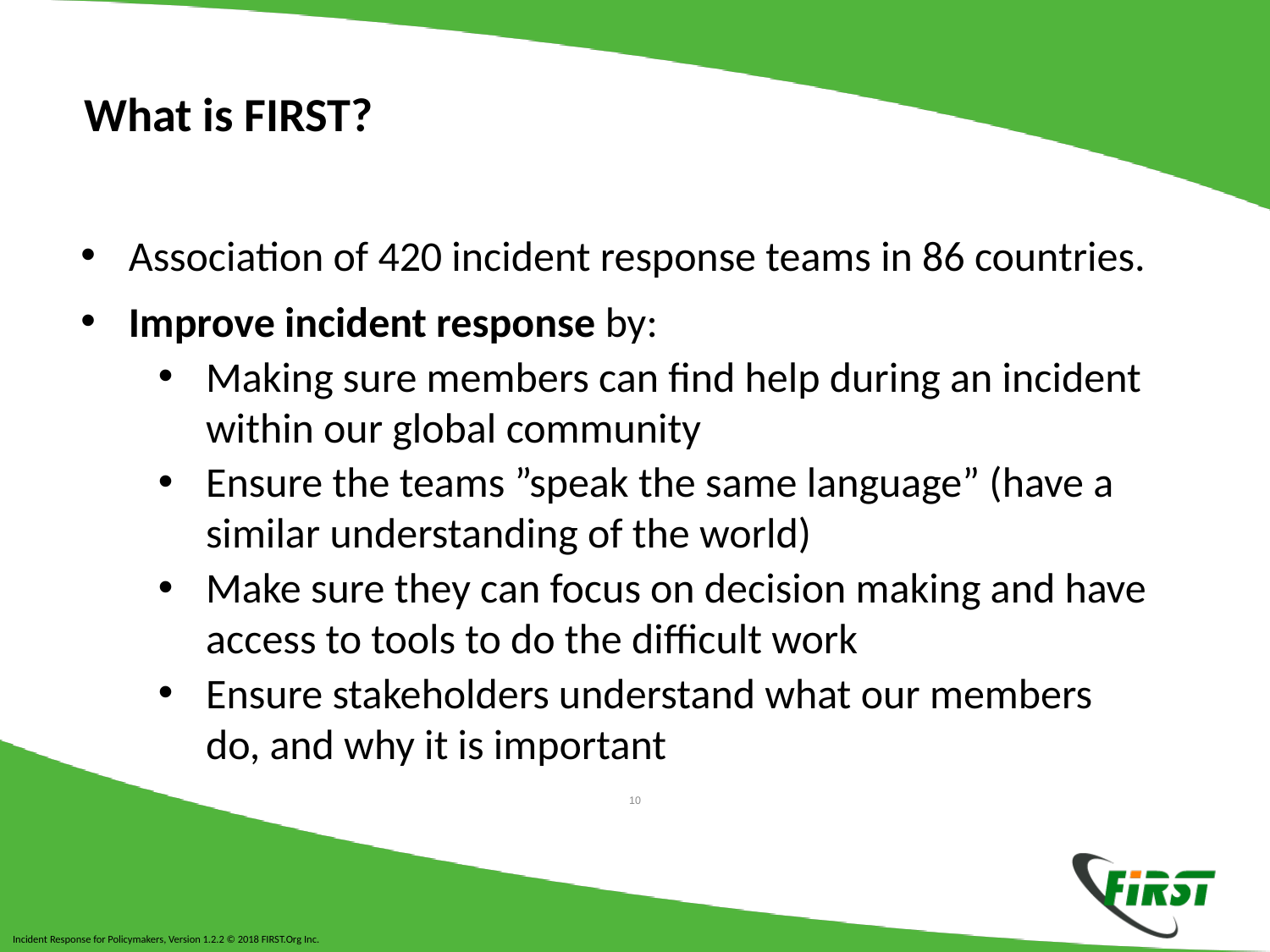

What is FIRST?
Association of 420 incident response teams in 86 countries.
Improve incident response by:
Making sure members can find help during an incident within our global community
Ensure the teams ”speak the same language” (have a similar understanding of the world)
Make sure they can focus on decision making and have access to tools to do the difficult work
Ensure stakeholders understand what our members do, and why it is important

10